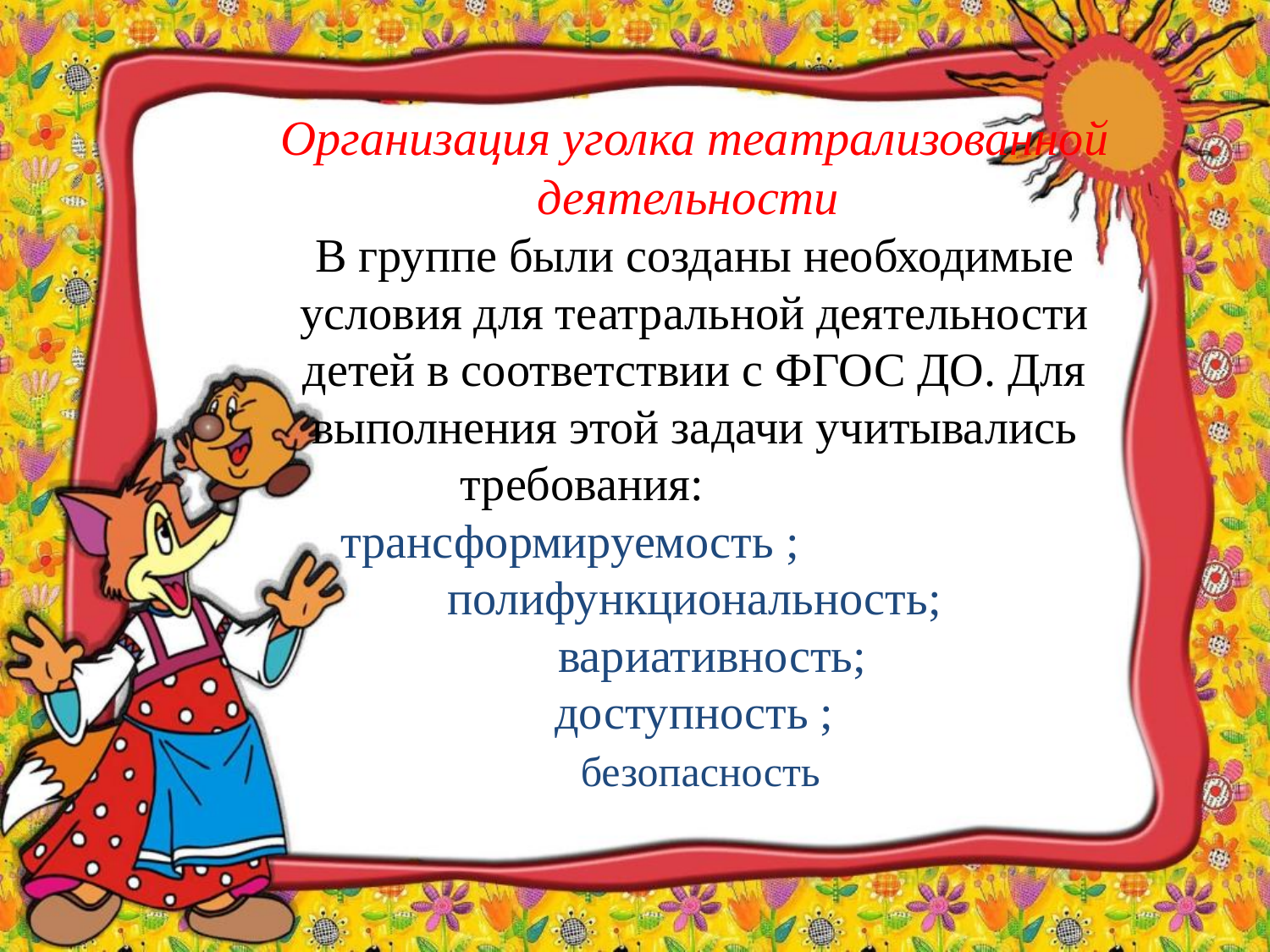

# Организация уголка театрализованной деятельности В группе были созданы необходимые условия для театральной деятельности детей в соответствии с ФГОС ДО. Для выполнения этой задачи учитывались требования:                    трансформируемость ;                      полифункциональность; вариативность; доступность ; безопасность